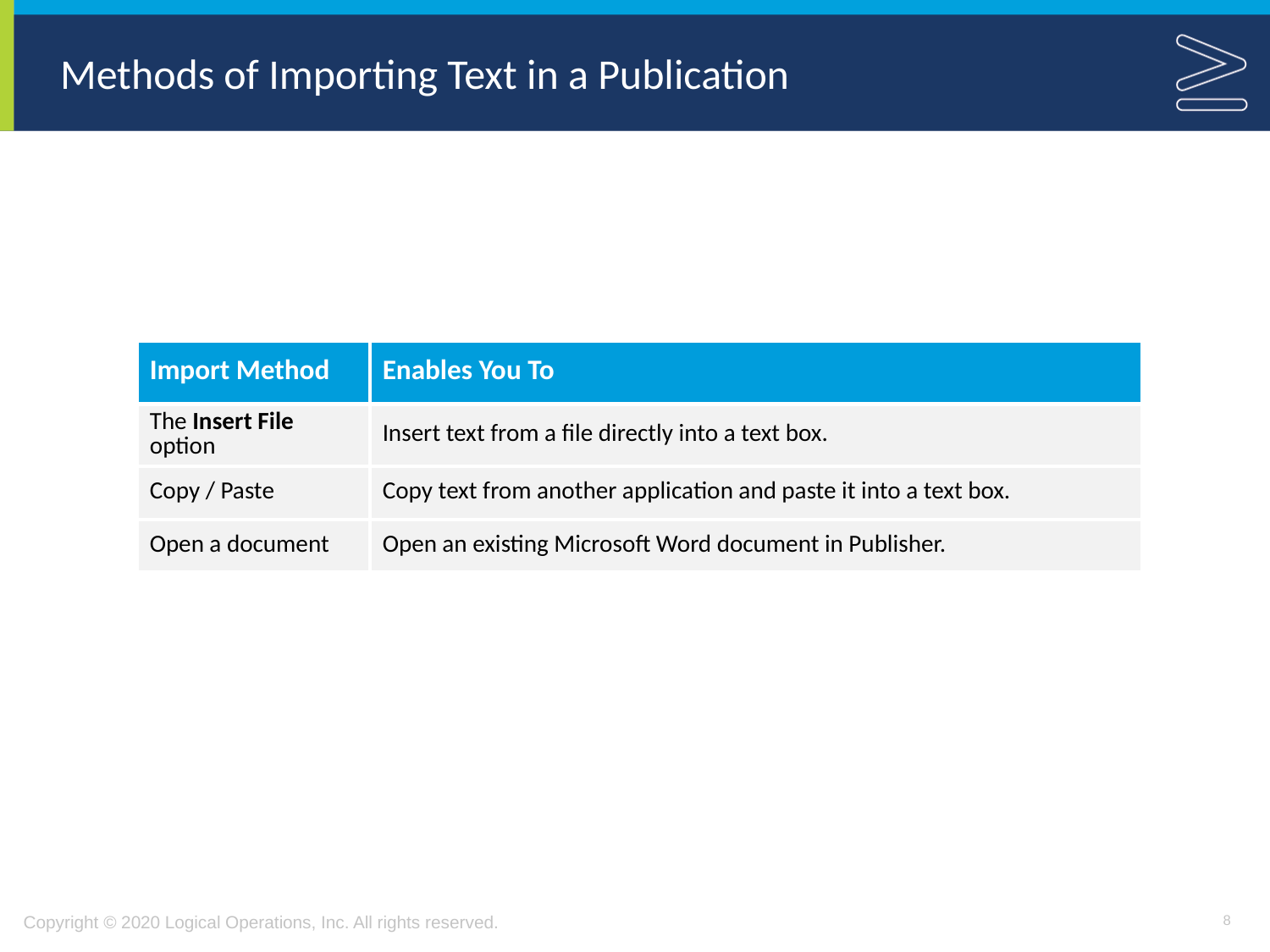

# Methods of Importing Text in a Publication
| Import Method | Enables You To |
| --- | --- |
| The Insert File option | Insert text from a file directly into a text box. |
| Copy / Paste | Copy text from another application and paste it into a text box. |
| Open a document | Open an existing Microsoft Word document in Publisher. |
8